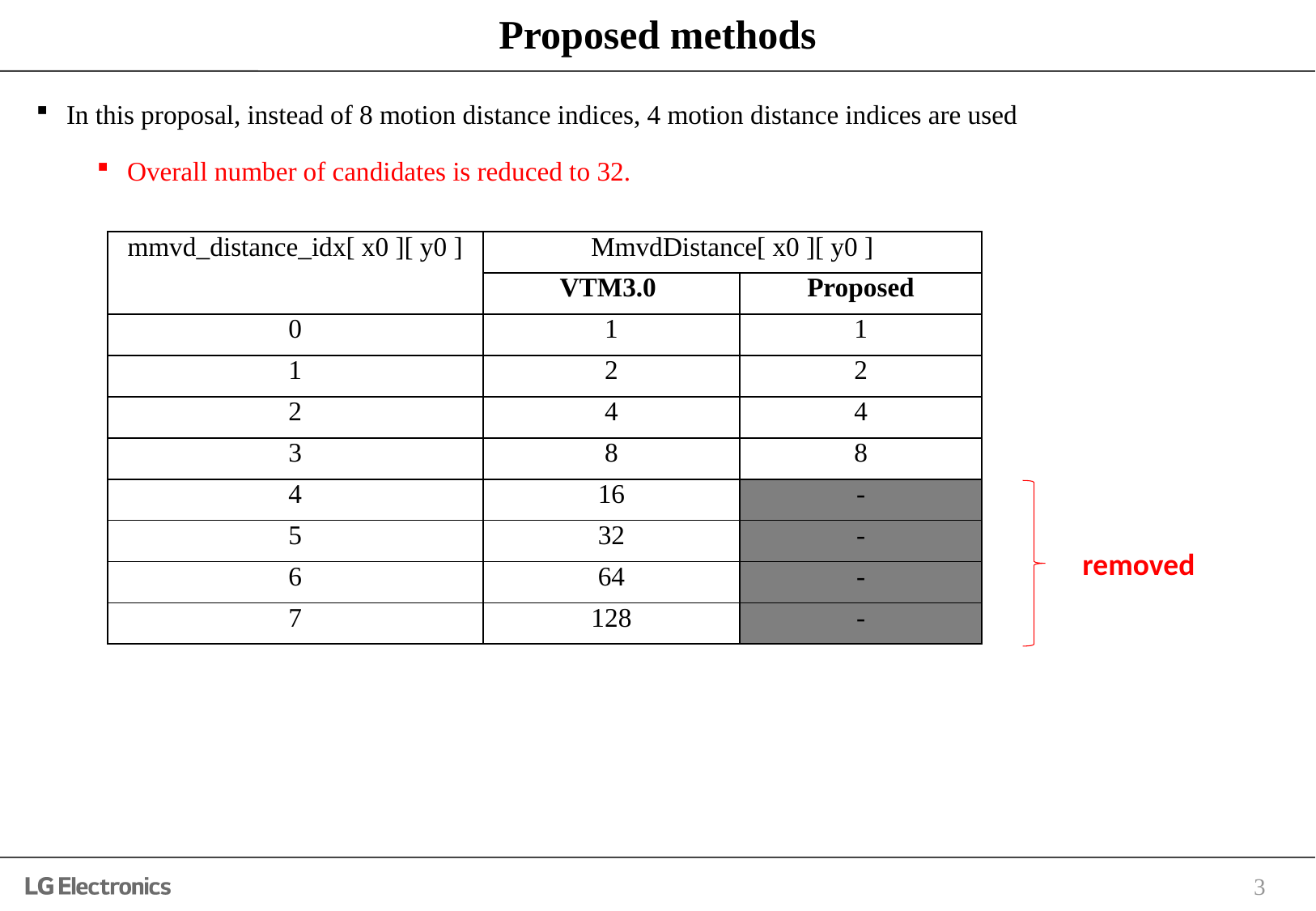

# Proposed methods
In this proposal, instead of 8 motion distance indices, 4 motion distance indices are used
Overall number of candidates is reduced to 32.
| mmvd\_distance\_idx[ x0 ][ y0 ] | MmvdDistance[ x0 ][ y0 ] |  |
| --- | --- | --- |
|  | VTM3.0 | Proposed |
| 0 | 1 | 1 |
| 1 | 2 | 2 |
| 2 | 4 | 4 |
| 3 | 8 | 8 |
| 4 | 16 | - |
| 5 | 32 | - |
| 6 | 64 | - |
| 7 | 128 | - |

removed
3